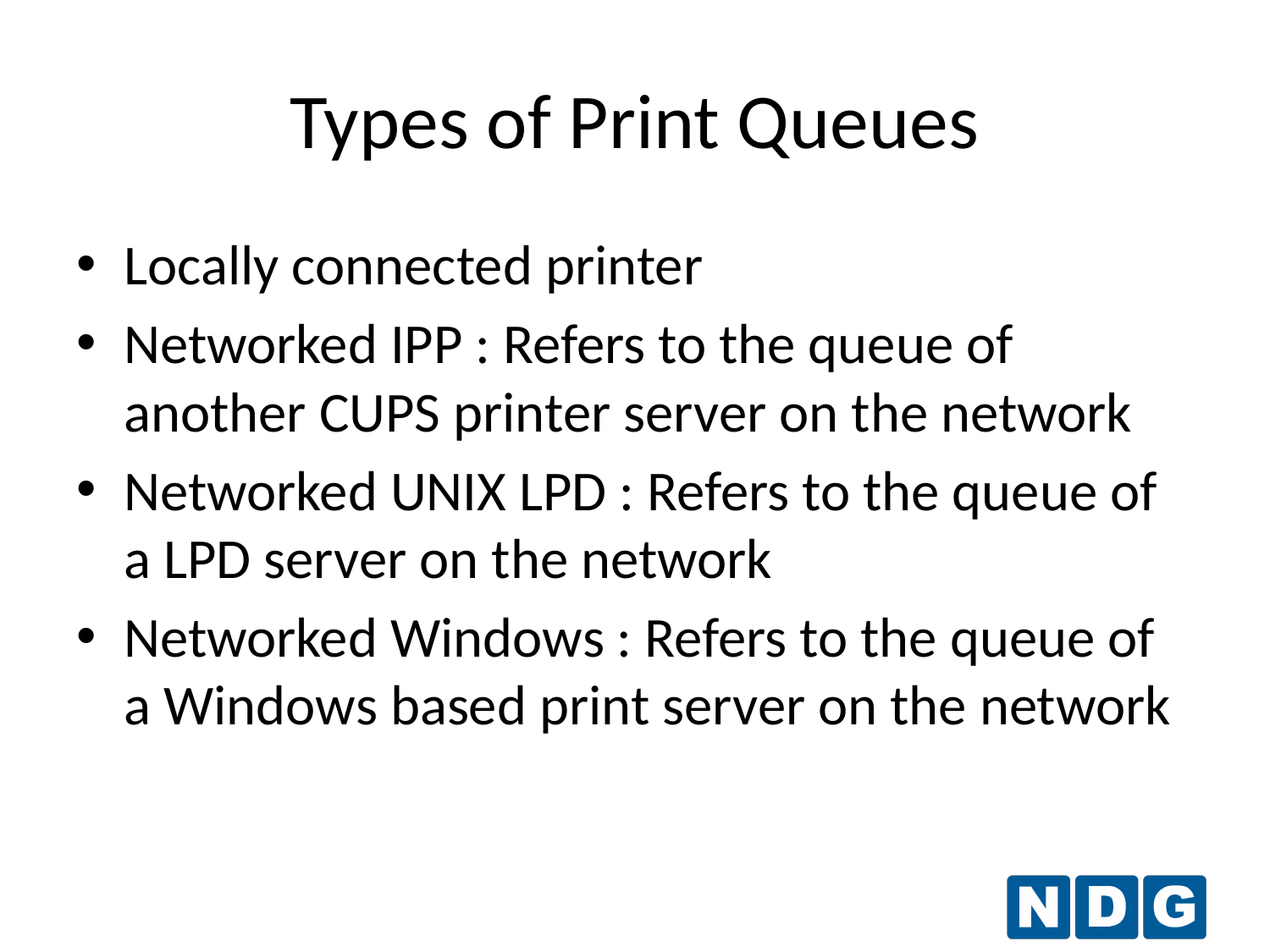

Types of Print Queues
Locally connected printer
Networked IPP : Refers to the queue of another CUPS printer server on the network
Networked UNIX LPD : Refers to the queue of a LPD server on the network
Networked Windows : Refers to the queue of a Windows based print server on the network